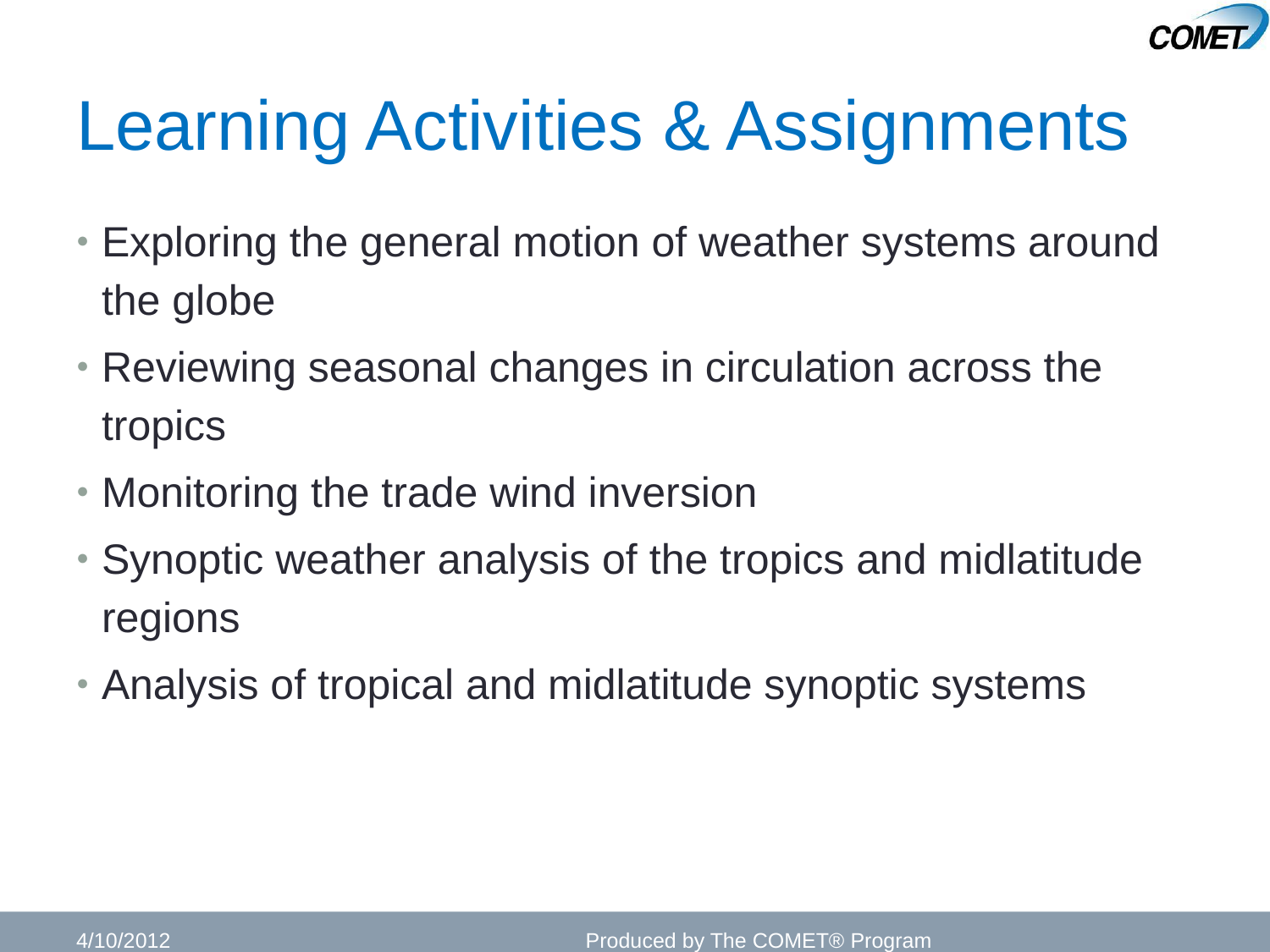

# Learning Activities & Assignments
Exploring the general motion of weather systems around the globe
Reviewing seasonal changes in circulation across the tropics
Monitoring the trade wind inversion
Synoptic weather analysis of the tropics and midlatitude regions
Analysis of tropical and midlatitude synoptic systems
4/10/2012
Produced by The COMET® Program